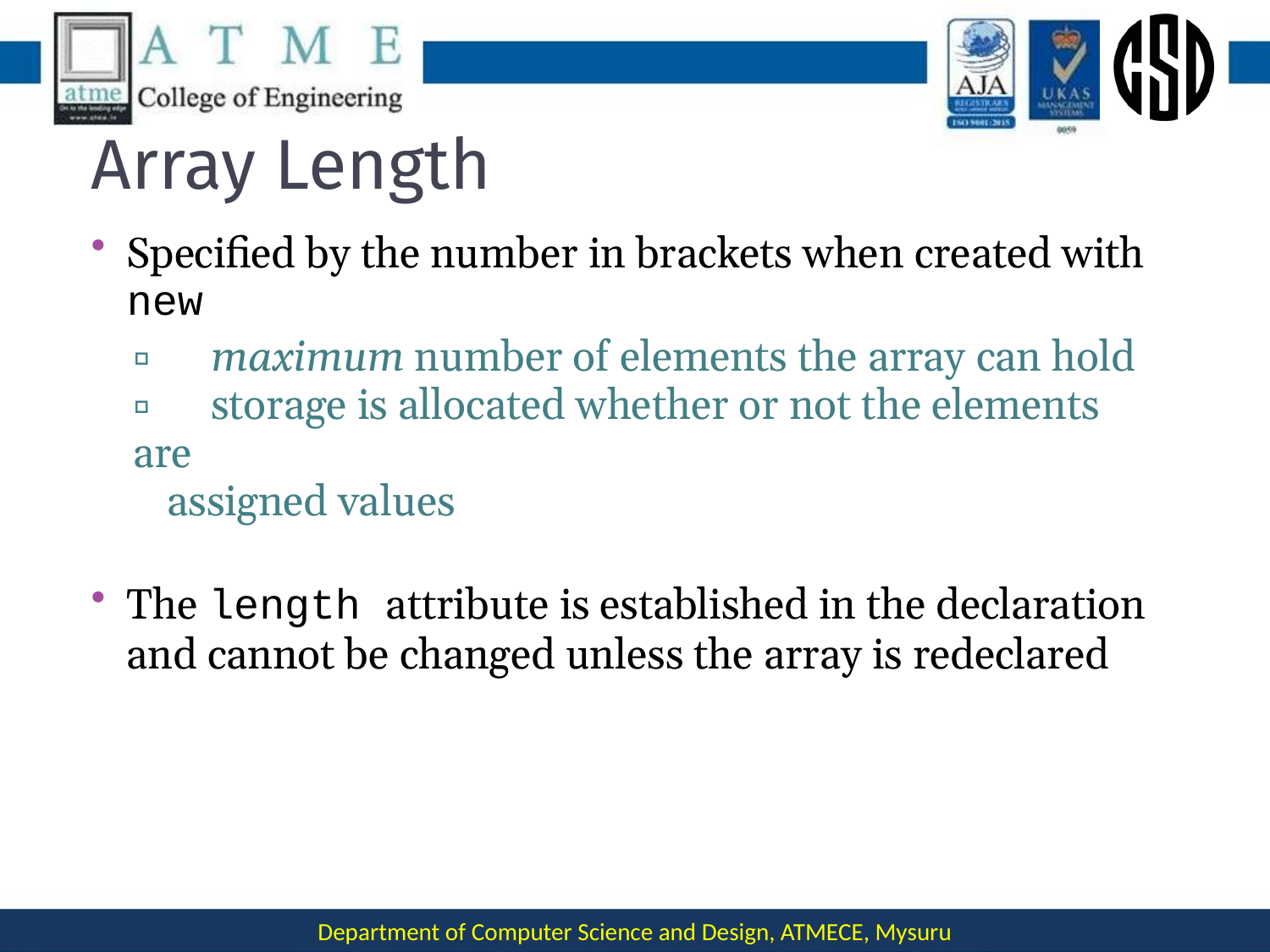

# Array Length
Specified by the number in brackets when created with
new
▫	maximum number of elements the array can hold
▫	storage is allocated whether or not the elements are
assigned values

The length attribute is established in the declaration
and cannot be changed unless the array is redeclared